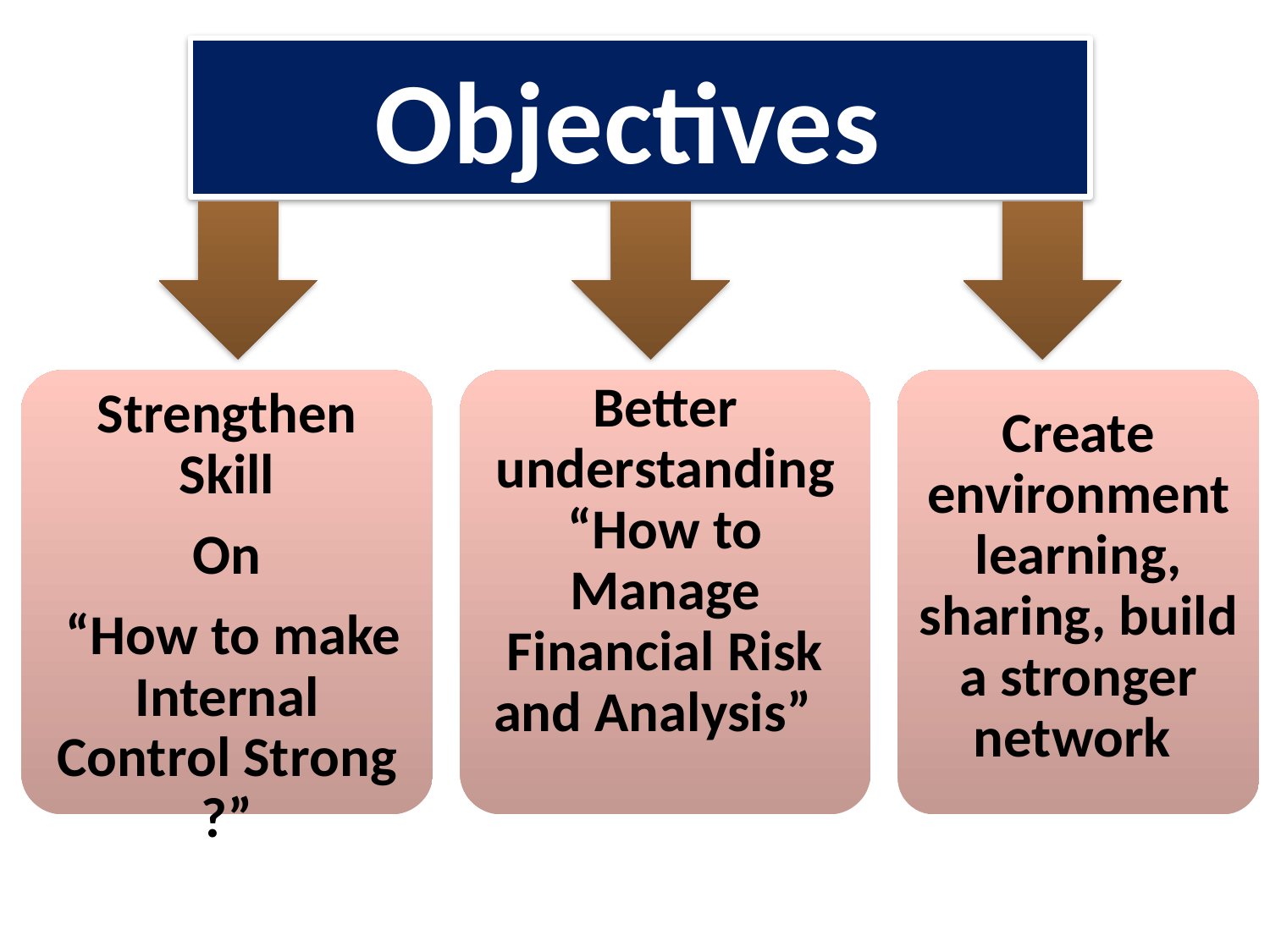

# Objectives

Strengthen Skill
On
 “How to make Internal Control Strong ?”

Better understanding “How to Manage Financial Risk and Analysis”

Create environment learning, sharing, build a stronger network